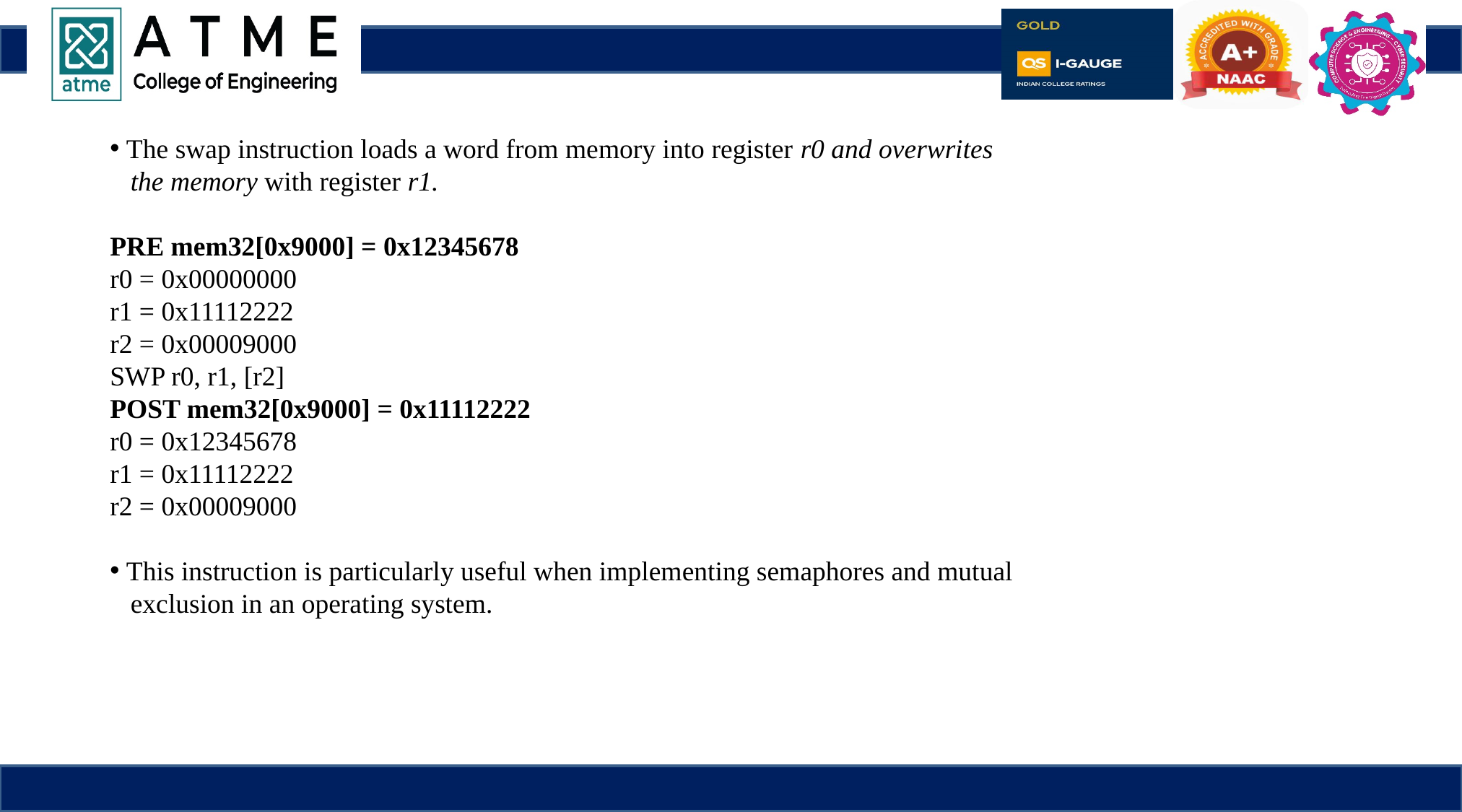

The swap instruction loads a word from memory into register r0 and overwrites
   the memory with register r1.

PRE mem32[0x9000] = 0x12345678
r0 = 0x00000000
r1 = 0x11112222
r2 = 0x00009000
SWP r0, r1, [r2]
POST mem32[0x9000] = 0x11112222
r0 = 0x12345678
r1 = 0x11112222
r2 = 0x00009000

 This instruction is particularly useful when implementing semaphores and mutual
   exclusion in an operating system.